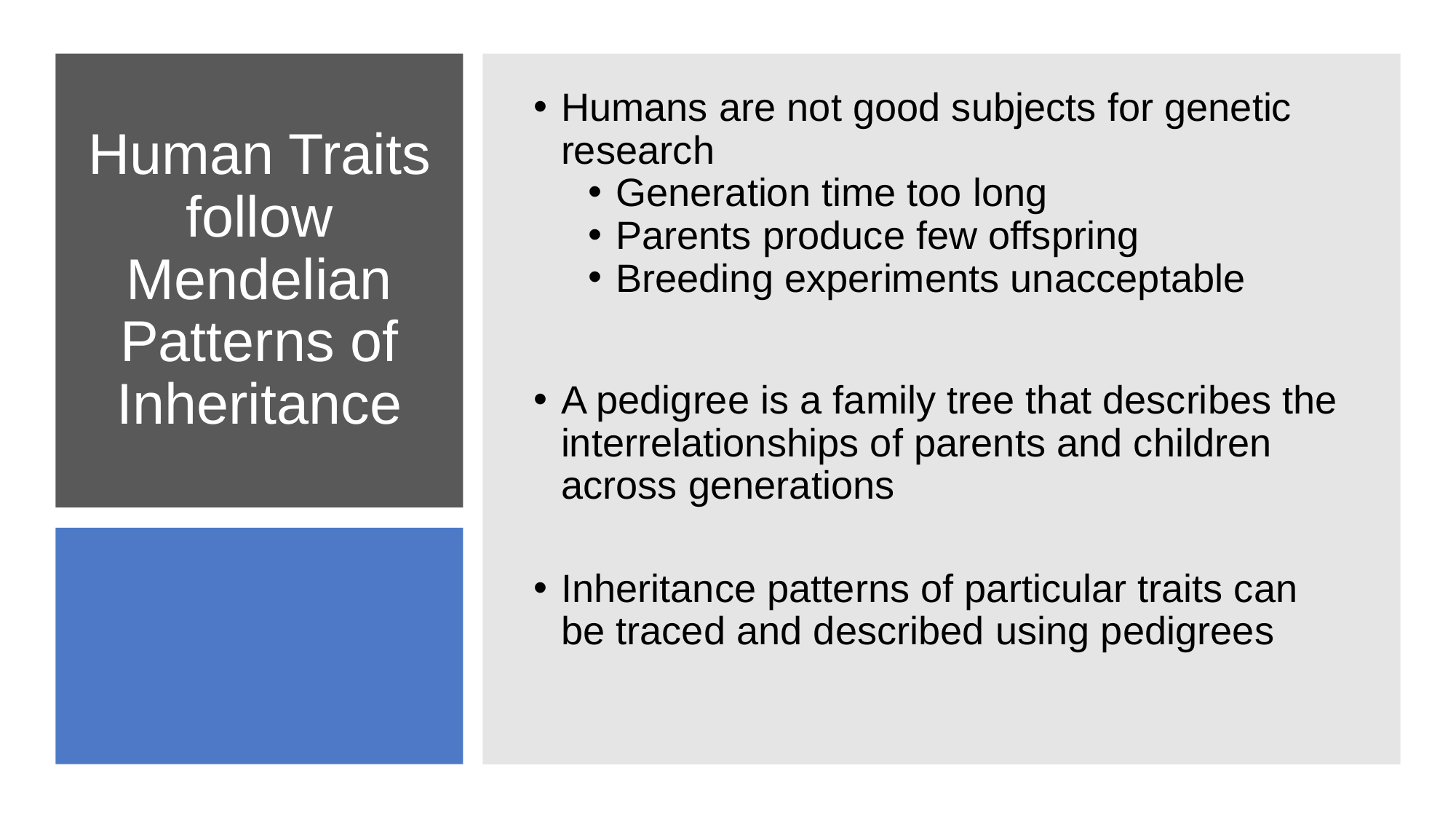

Humans are not good subjects for genetic research
Generation time too long
Parents produce few offspring
Breeding experiments unacceptable

A pedigree is a family tree that describes the interrelationships of parents and children across generations
Inheritance patterns of particular traits can be traced and described using pedigrees

# Human Traits follow Mendelian Patterns of Inheritance